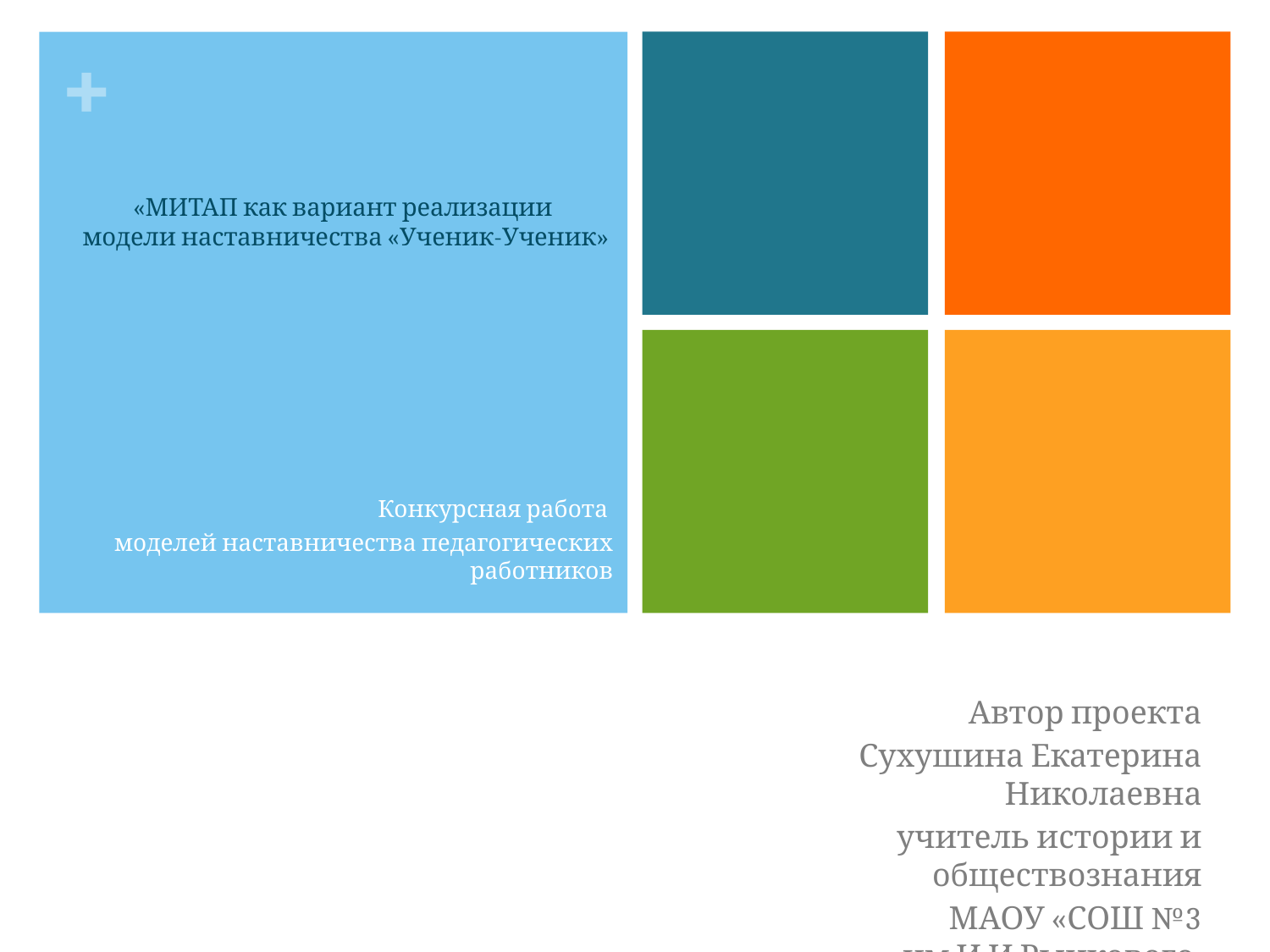

# «МИТАП как вариант реализации модели наставничества «Ученик-Ученик»
Конкурсная работа
моделей наставничества педагогических работников
Автор проекта
Сухушина Екатерина Николаевна
учитель истории и обществознания
МАОУ «СОШ №3 им.И.И.Рынкового